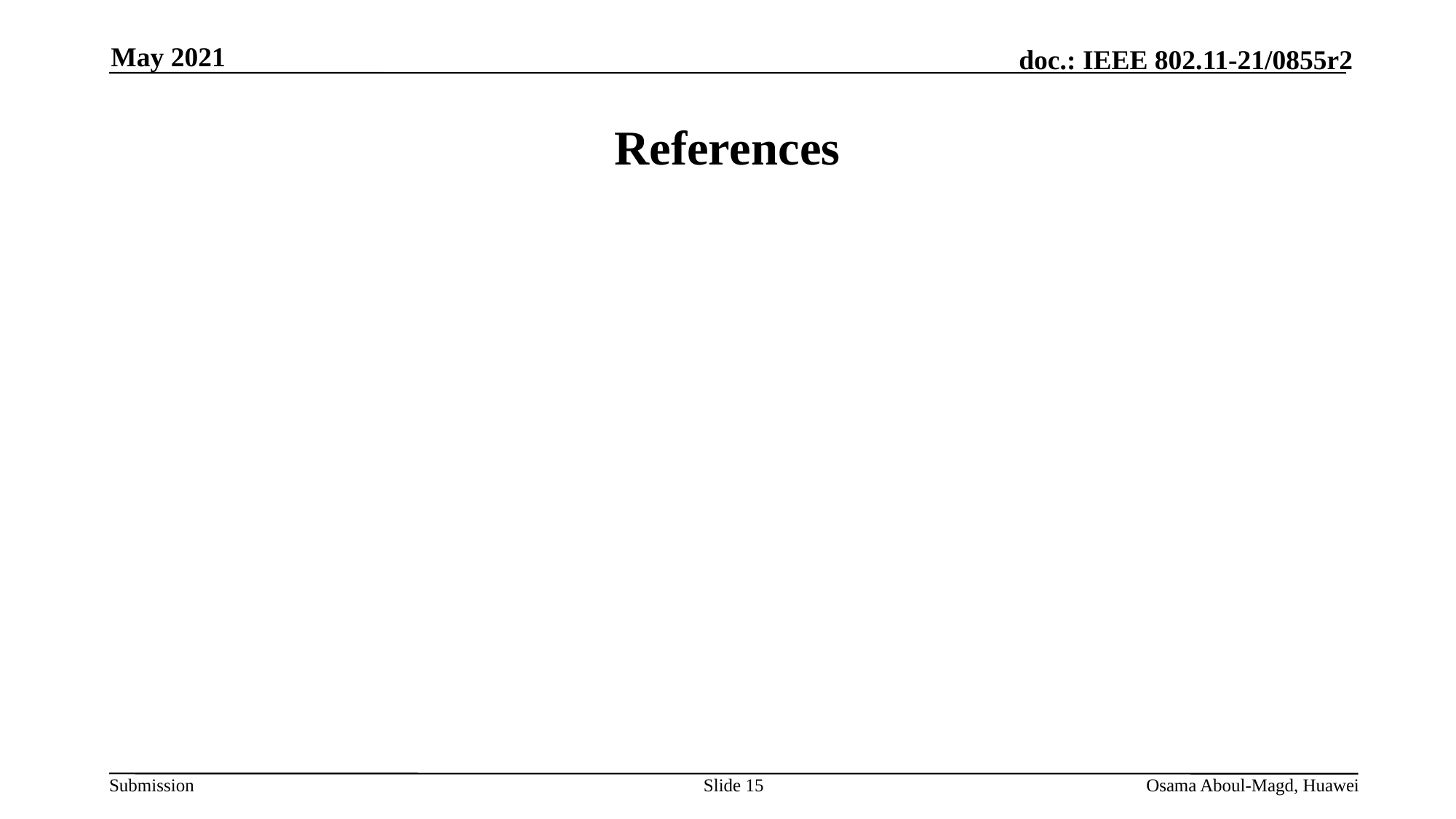

May 2021
# References

Slide 15
Osama Aboul-Magd, Huawei